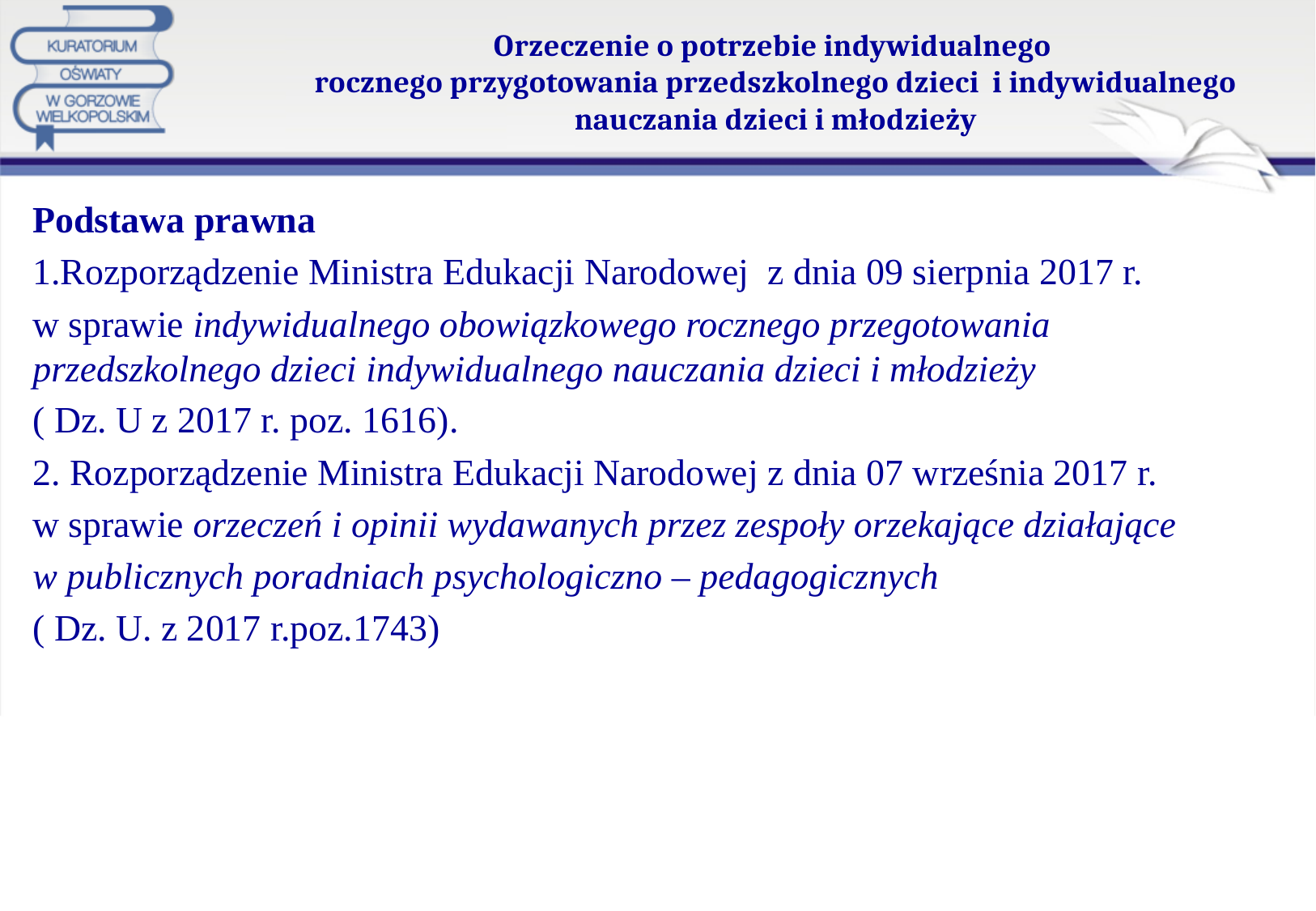

# Orzeczenie o potrzebie indywidualnego rocznego przygotowania przedszkolnego dzieci  i indywidualnego nauczania dzieci i młodzieży
Podstawa prawna
1.Rozporządzenie Ministra Edukacji Narodowej  z dnia 09 sierpnia 2017 r.
w sprawie indywidualnego obowiązkowego rocznego przegotowania przedszkolnego dzieci indywidualnego nauczania dzieci i młodzieży
( Dz. U z 2017 r. poz. 1616).
2. Rozporządzenie Ministra Edukacji Narodowej z dnia 07 września 2017 r.
w sprawie orzeczeń i opinii wydawanych przez zespoły orzekające działające
w publicznych poradniach psychologiczno – pedagogicznych
( Dz. U. z 2017 r.poz.1743)